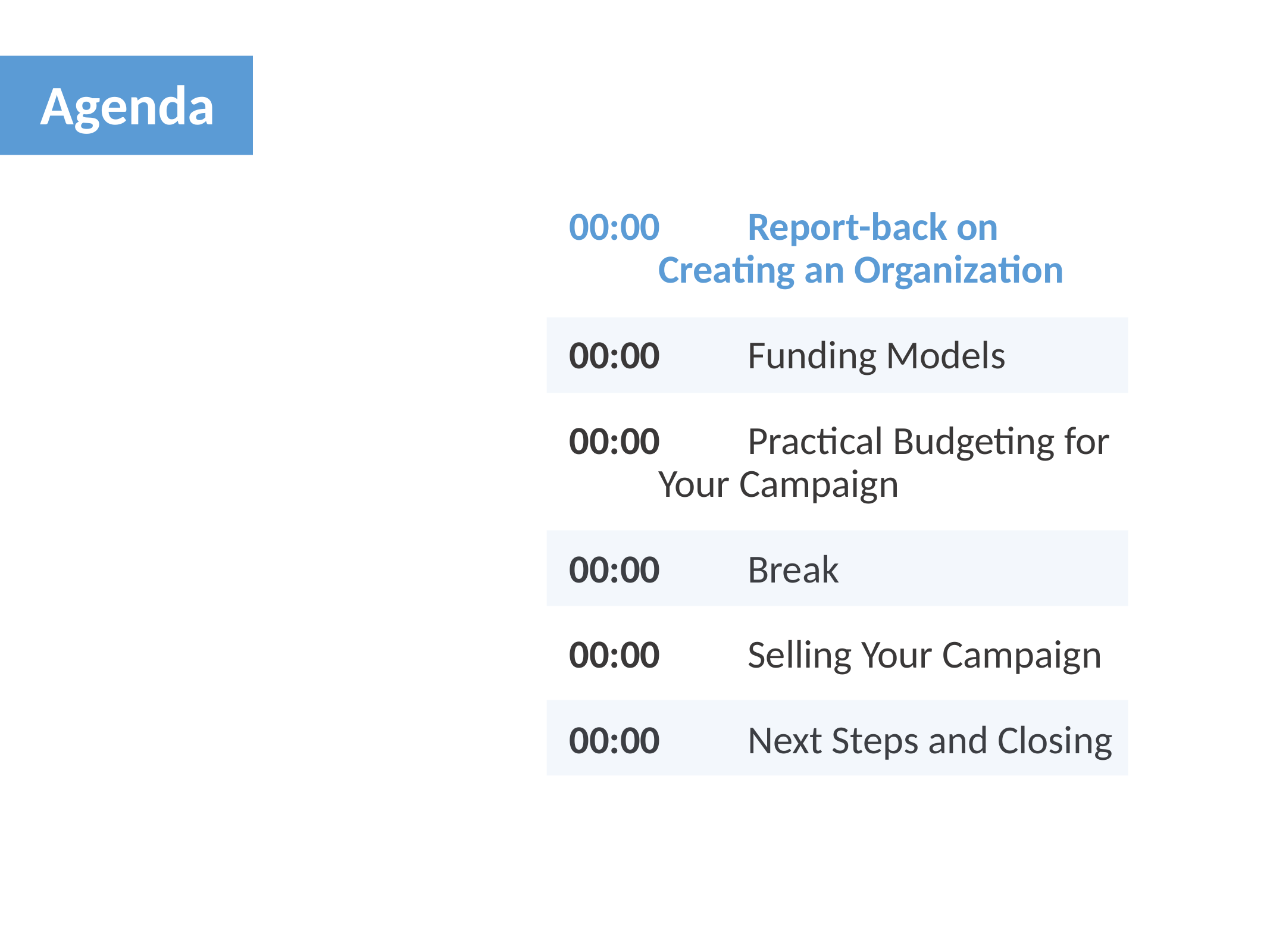

Agenda
00:00	Report-back on
	Creating an Organization

00:00	Funding Models

00:00	Practical Budgeting for 	Your Campaign

00:00	Break

00:00	Selling Your Campaign

00:00	Next Steps and Closing